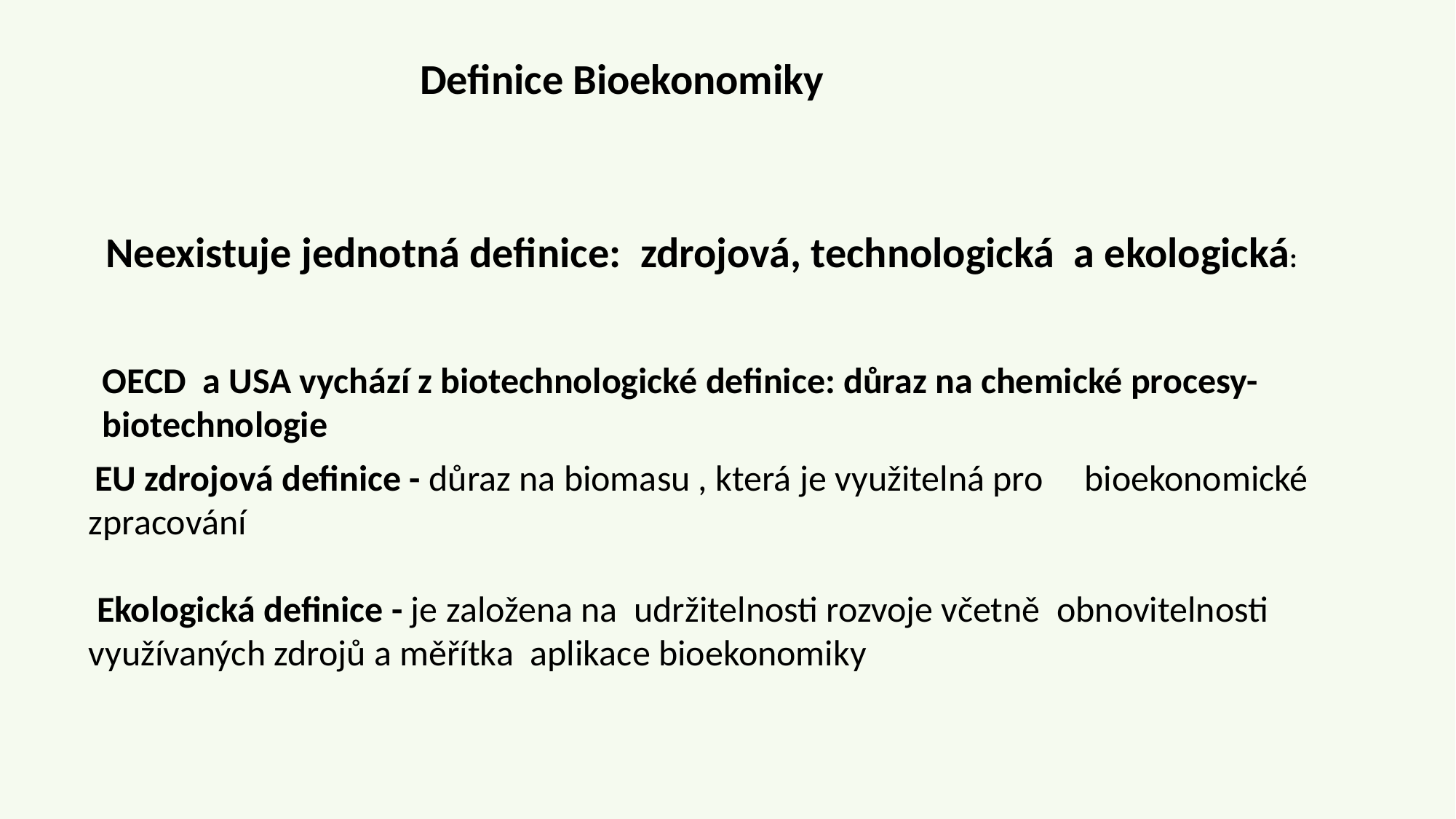

Definice Bioekonomiky
Neexistuje jednotná definice:  zdrojová, technologická  a ekologická:

OECD  a USA vychází z biotechnologické definice: důraz na chemické procesy- biotechnologie
 EU zdrojová definice - důraz na biomasu , která je využitelná pro     bioekonomické zpracování

 Ekologická definice - je založena na  udržitelnosti rozvoje včetně  obnovitelnosti využívaných zdrojů a měřítka  aplikace bioekonomiky